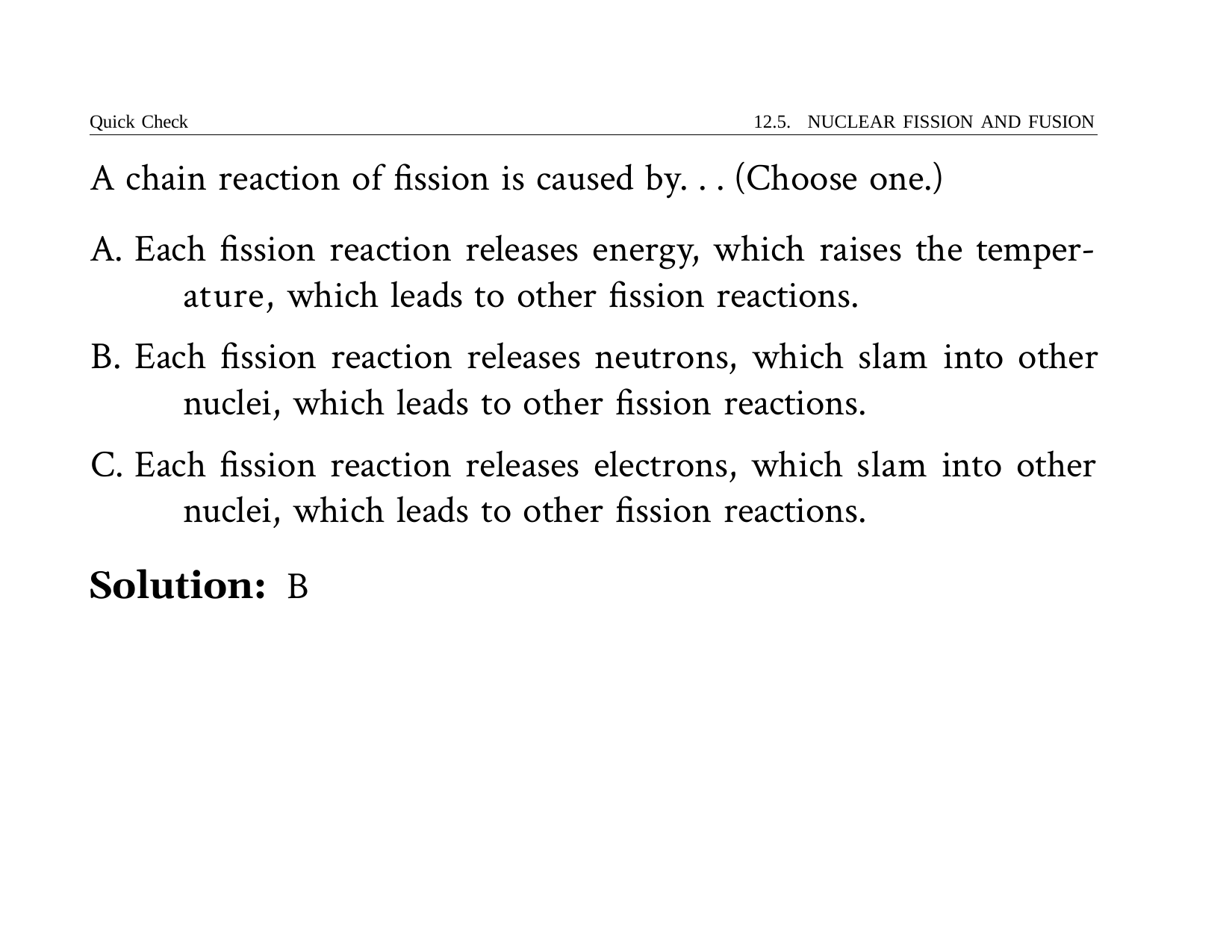

Quick Check	12.5.  NUCLEAR FISSION AND FUSION

# A chain reaction of fission is caused by. . . (Choose one.)
Each fission reaction releases energy, which raises the temper- 	ature, which leads to other fission reactions.
Each fission reaction releases neutrons, which slam into other 	nuclei, which leads to other fission reactions.
Each fission reaction releases electrons, which slam into other 	nuclei, which leads to other fission reactions.
Solution:	B